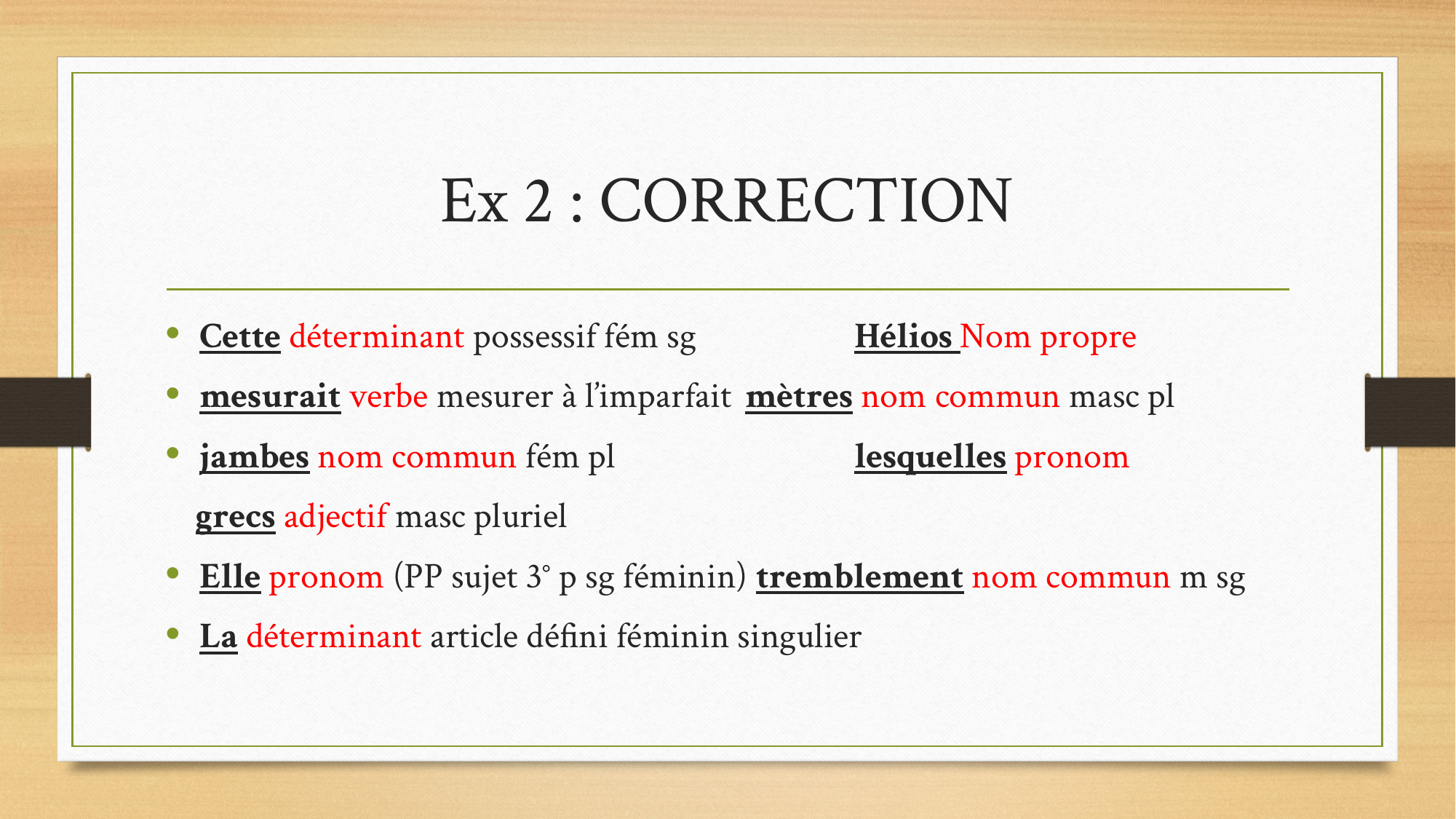

# Ex 2 : CORRECTION
Cette déterminant possessif fém sg		Hélios Nom propre
mesurait verbe mesurer à l’imparfait 	mètres nom commun masc pl
jambes nom commun fém pl 			lesquelles pronom
    grecs adjectif masc pluriel
Elle pronom (PP sujet 3° p sg féminin) tremblement nom commun m sg
La déterminant article défini féminin singulier